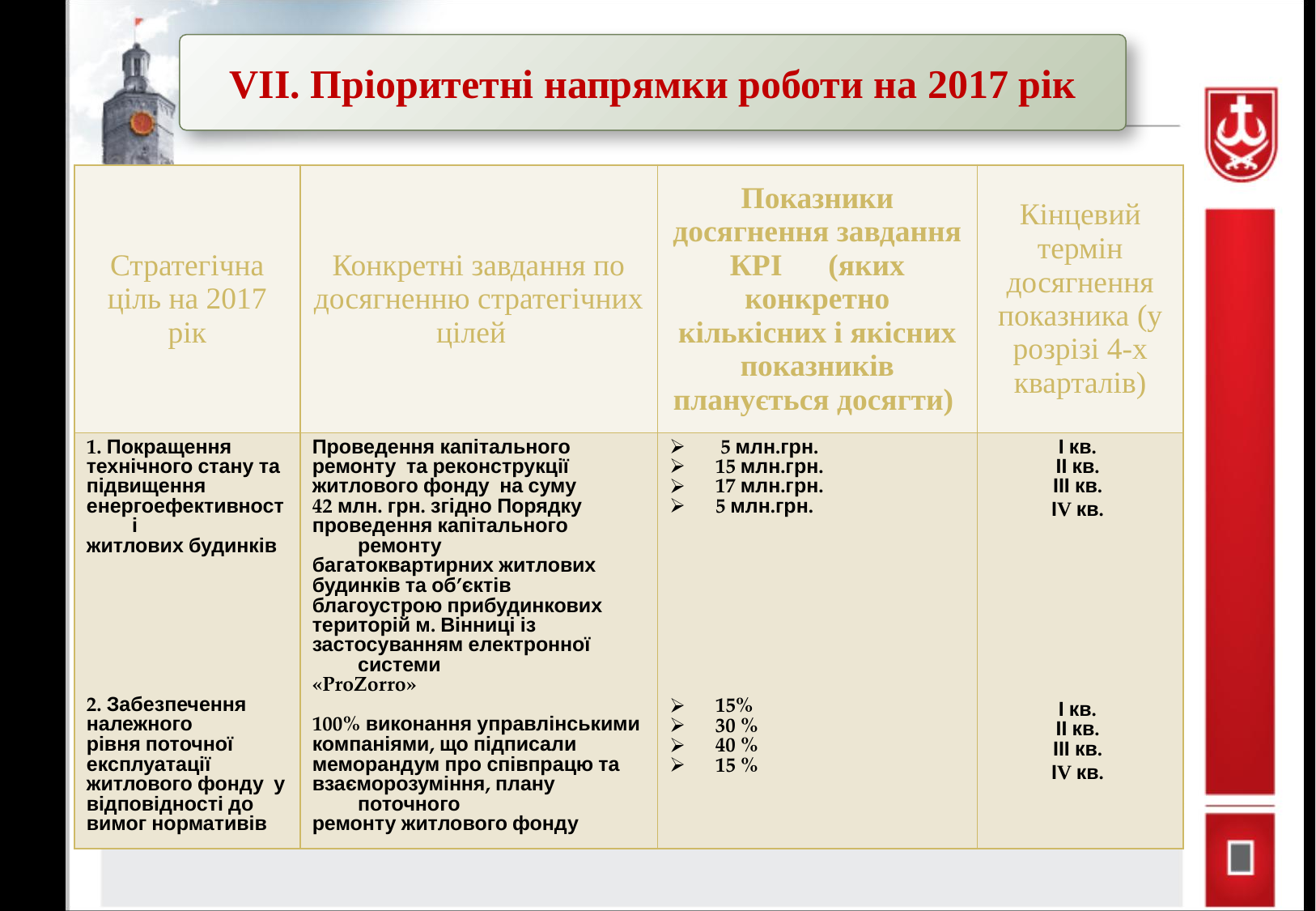

VII. Пріоритетні напрямки роботи на 2017 рік
| Стратегічна ціль на 2017 рік | Конкретні завдання по досягненню стратегічних цілей | Показники досягнення завдання КРІ (яких конкретно кількісних і якісних показників планується досягти) | Кінцевий термін досягнення показника (у розрізі 4-х кварталів) |
| --- | --- | --- | --- |
| 1. Покращення технічного стану та підвищення енергоефективності житлових будинків 2. Забезпечення належного рівня поточної експлуатації житлового фонду у відповідності до вимог нормативів | Проведення капітального ремонту та реконструкції житлового фонду на суму 42 млн. грн. згідно Порядку проведення капітального ремонту багатоквартирних житлових будинків та об’єктів благоустрою прибудинкових територій м. Вінниці із застосуванням електронної системи «ProZorro» 100% виконання управлінськими компаніями, що підписали меморандум про співпрацю та взаєморозуміння, плану поточного ремонту житлового фонду | 5 млн.грн. 15 млн.грн. 17 млн.грн. 5 млн.грн. 15% 30 % 40 % 15 % | І кв. ІІ кв. ІІІ кв. ІV кв. І кв. ІІ кв. ІІІ кв. ІV кв. |